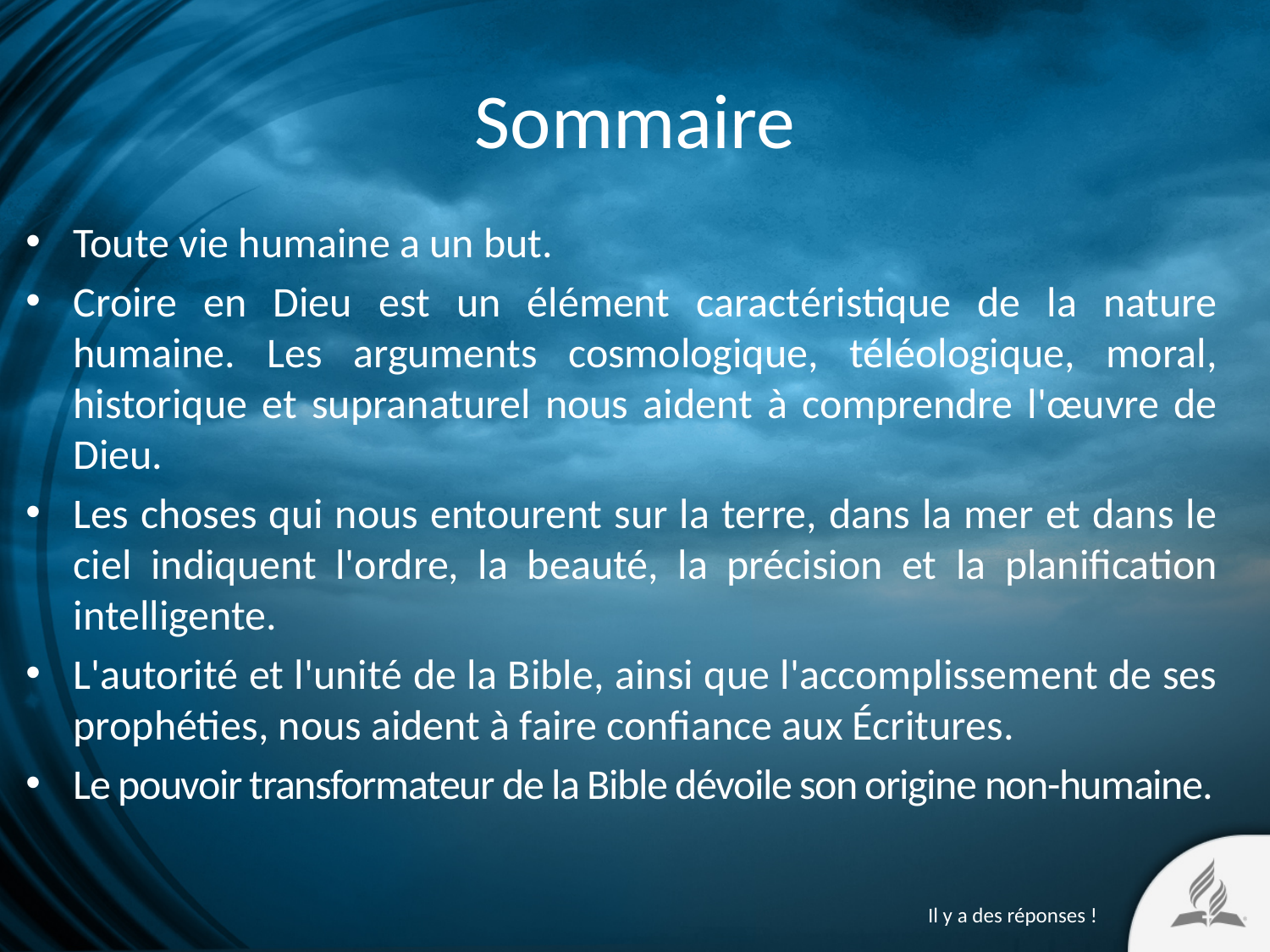

# Sommaire
Toute vie humaine a un but.
Croire en Dieu est un élément caractéristique de la nature humaine. Les arguments cosmologique, téléologique, moral, historique et supranaturel nous aident à comprendre l'œuvre de Dieu.
Les choses qui nous entourent sur la terre, dans la mer et dans le ciel indiquent l'ordre, la beauté, la précision et la planification intelligente.
L'autorité et l'unité de la Bible, ainsi que l'accomplissement de ses prophéties, nous aident à faire confiance aux Écritures.
Le pouvoir transformateur de la Bible dévoile son origine non-humaine.
Il y a des réponses !